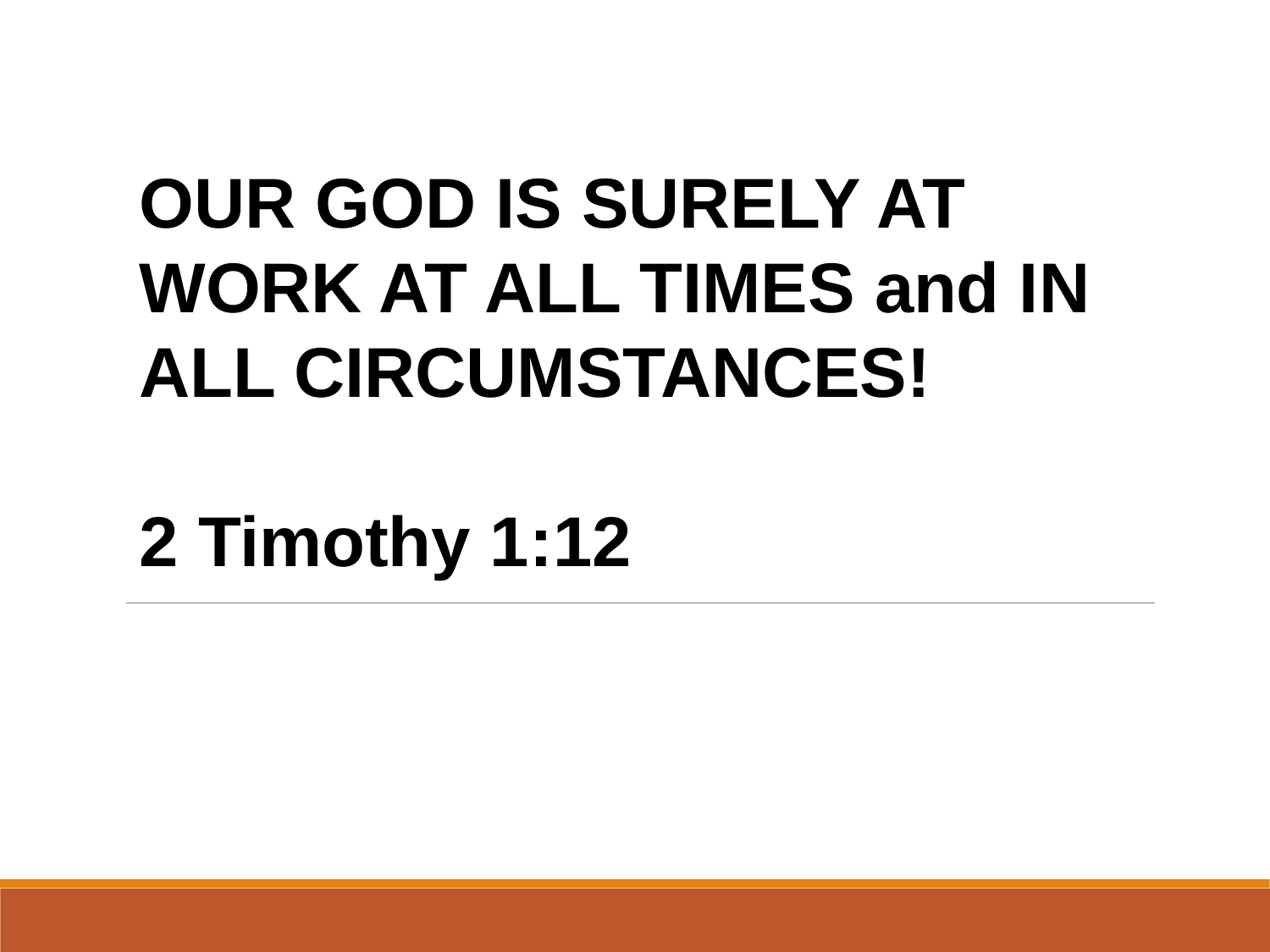

OUR GOD IS SURELY AT WORK AT ALL TIMES and IN ALL CIRCUMSTANCES!

2 Timothy 1:12